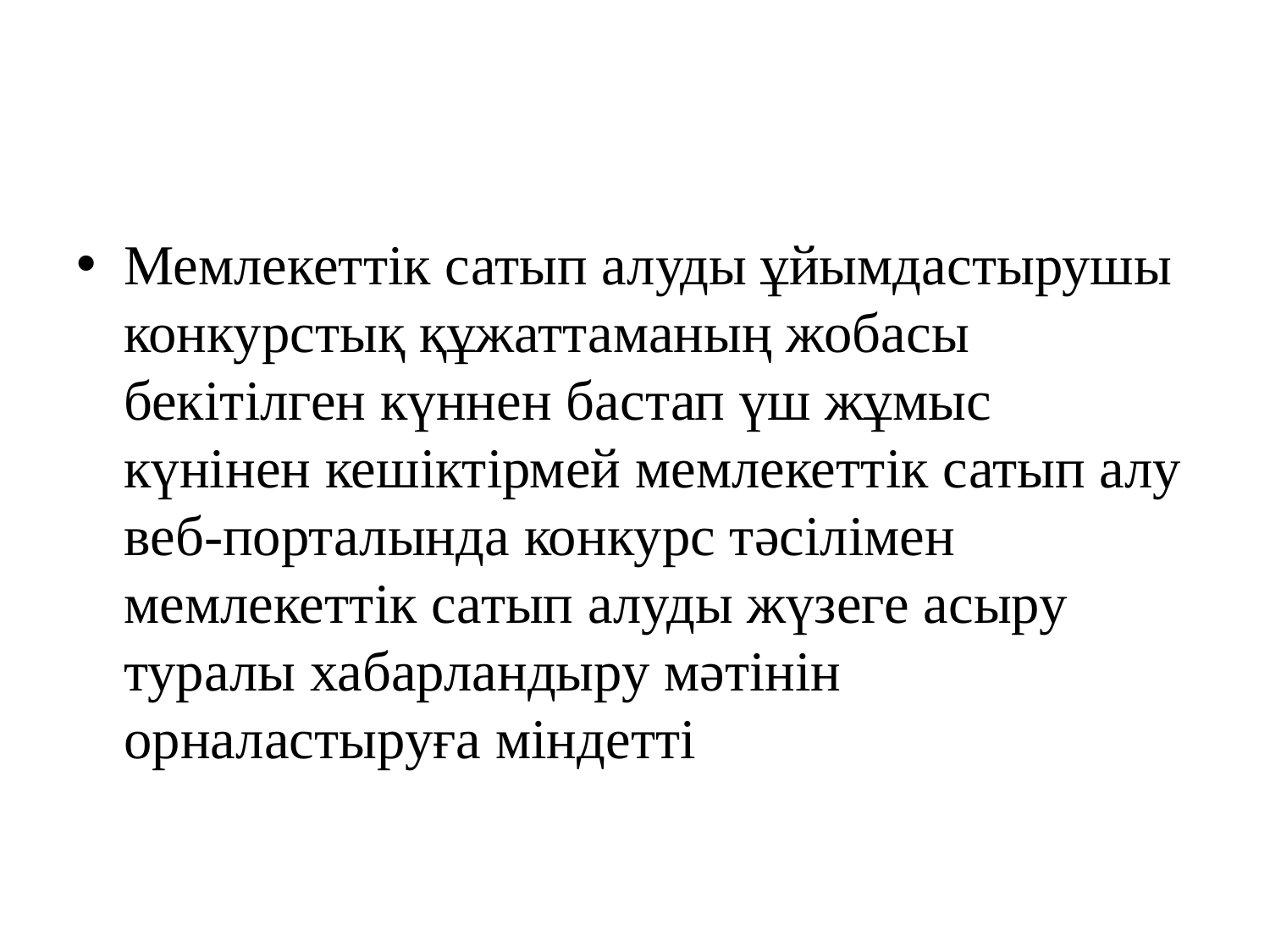

Мемлекеттік сатып алуды ұйымдастырушы конкурстық құжаттаманың жобасы бекітілген күннен бастап үш жұмыс күнінен кешіктірмей мемлекеттік сатып алу веб-порталында конкурс тәсілімен мемлекеттік сатып алуды жүзеге асыру туралы хабарландыру мәтінін орналастыруға міндетті